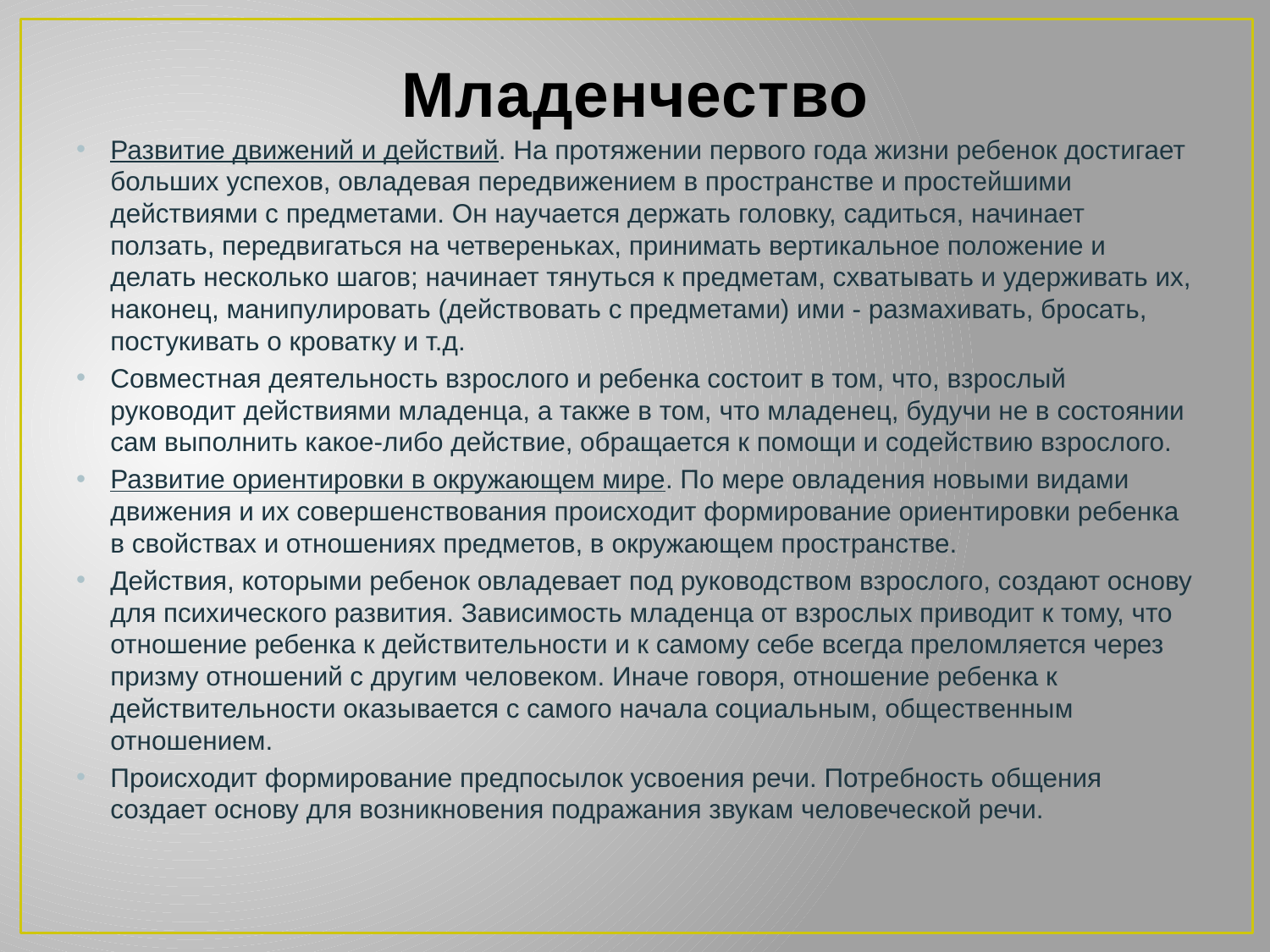

# Младенчество
Развитие движений и действий. На протяжении первого года жизни ребенок достигает больших успехов, овладевая передвижением в пространстве и простейшими действиями с предметами. Он научается держать головку, садиться, начинает ползать, передвигаться на четвереньках, принимать вертикальное положение и делать несколько шагов; начинает тянуться к предметам, схватывать и удерживать их, наконец, манипулировать (действовать с предметами) ими - размахивать, бросать, постукивать о кроватку и т.д.
Совместная деятельность взрослого и ребенка состоит в том, что, взрослый руководит действиями младенца, а также в том, что младенец, будучи не в состоянии сам выполнить какое-либо действие, обращается к помощи и содействию взрослого.
Развитие ориентировки в окружающем мире. По мере овладения новыми видами движения и их совершенствования происходит формирование ориентировки ребенка в свойствах и отношениях предметов, в окружающем пространстве.
Действия, которыми ребенок овладевает под руководством взрослого, создают основу для психического развития. Зависимость младенца от взрослых приводит к тому, что отношение ребенка к действительности и к самому себе всегда преломляется через призму отношений с другим человеком. Иначе говоря, отношение ребенка к действительности оказывается с самого начала социальным, общественным отношением.
Происходит формирование предпосылок усвоения речи. Потребность общения создает основу для возникновения подражания звукам человеческой речи.